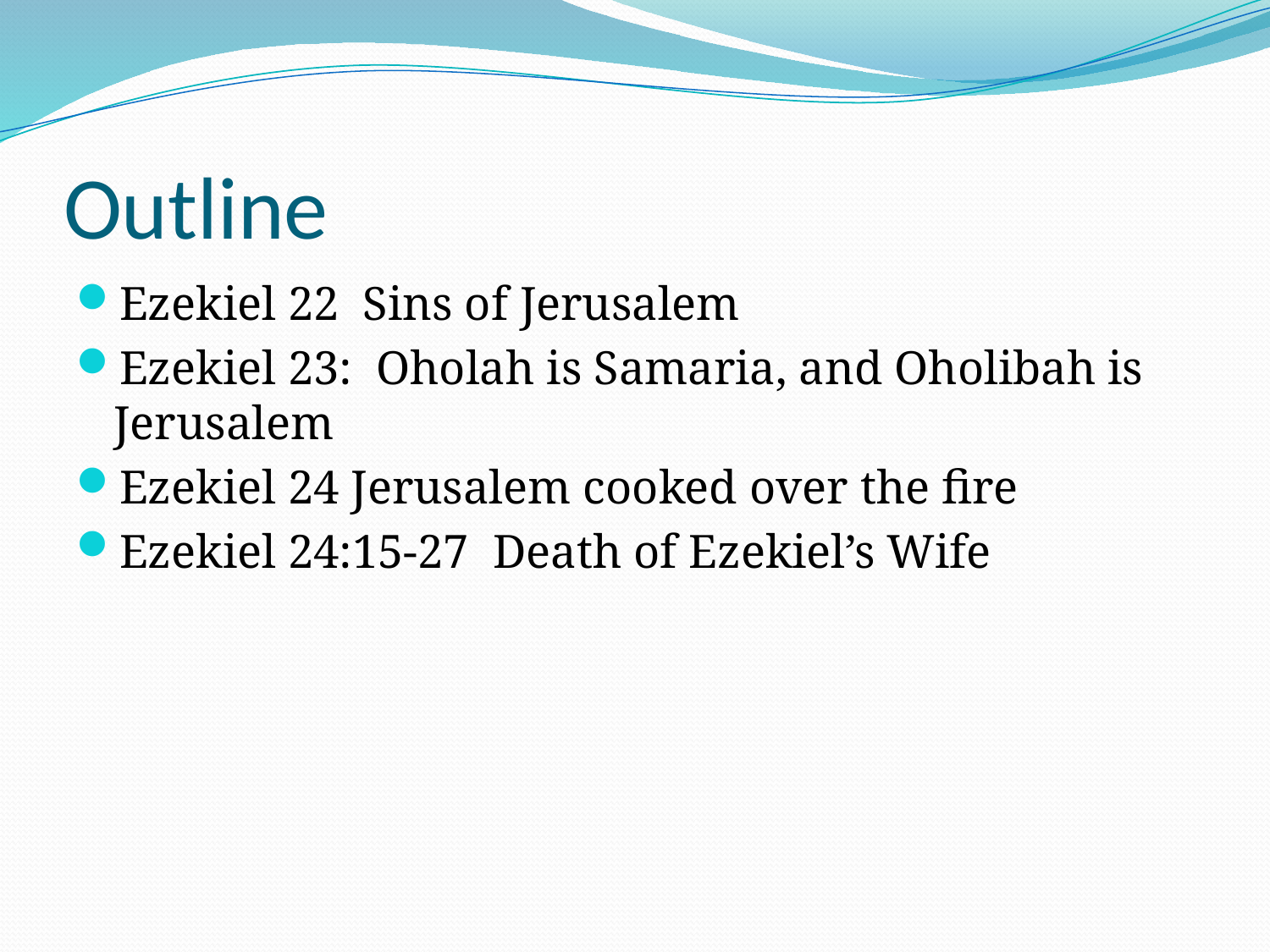

# Outline
Ezekiel 22  Sins of Jerusalem
Ezekiel 23:  Oholah is Samaria, and Oholibah is Jerusalem
Ezekiel 24 Jerusalem cooked over the fire
Ezekiel 24:15-27  Death of Ezekiel’s Wife